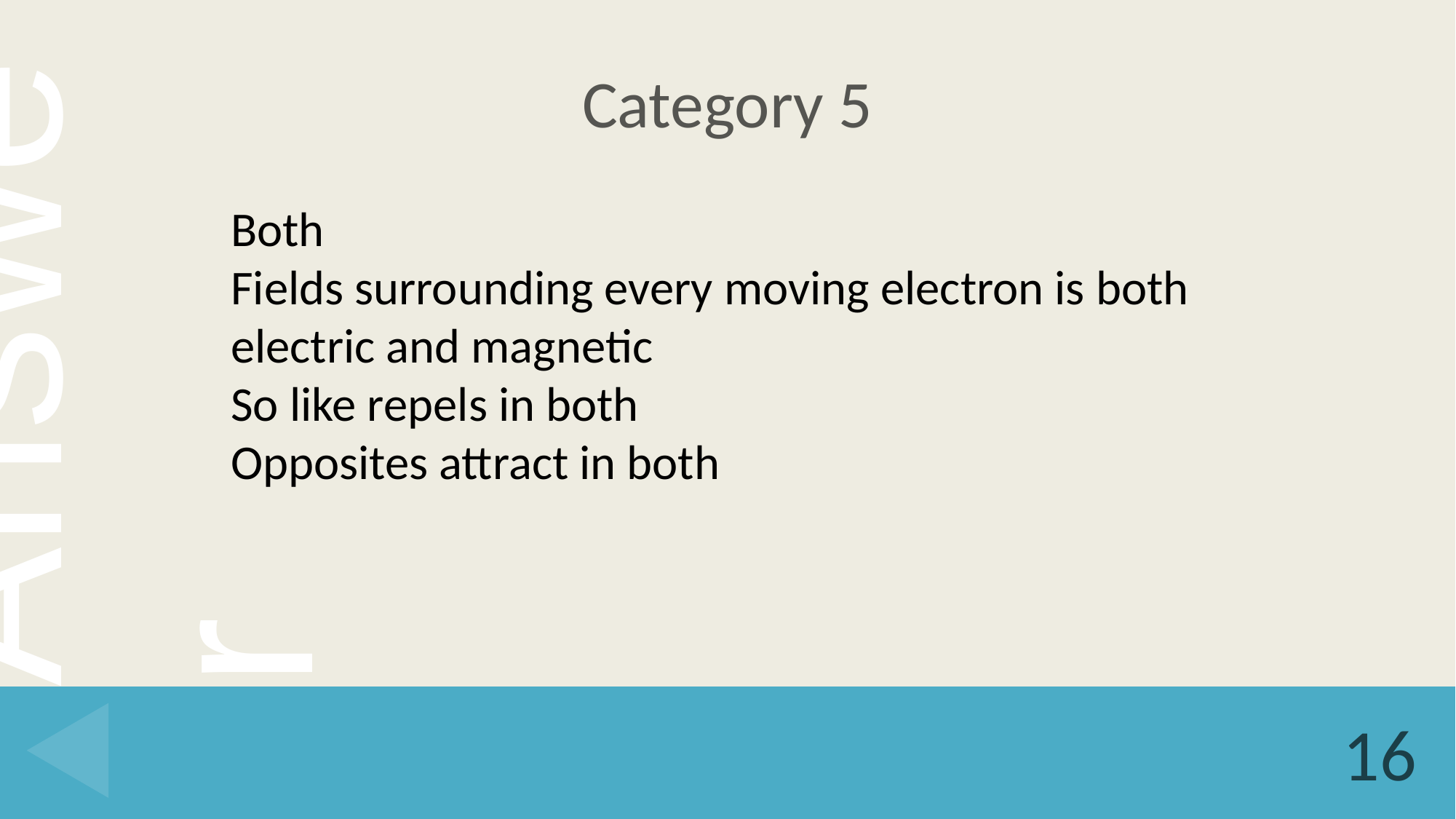

# Category 5
Both
Fields surrounding every moving electron is both electric and magnetic
So like repels in both
Opposites attract in both
16